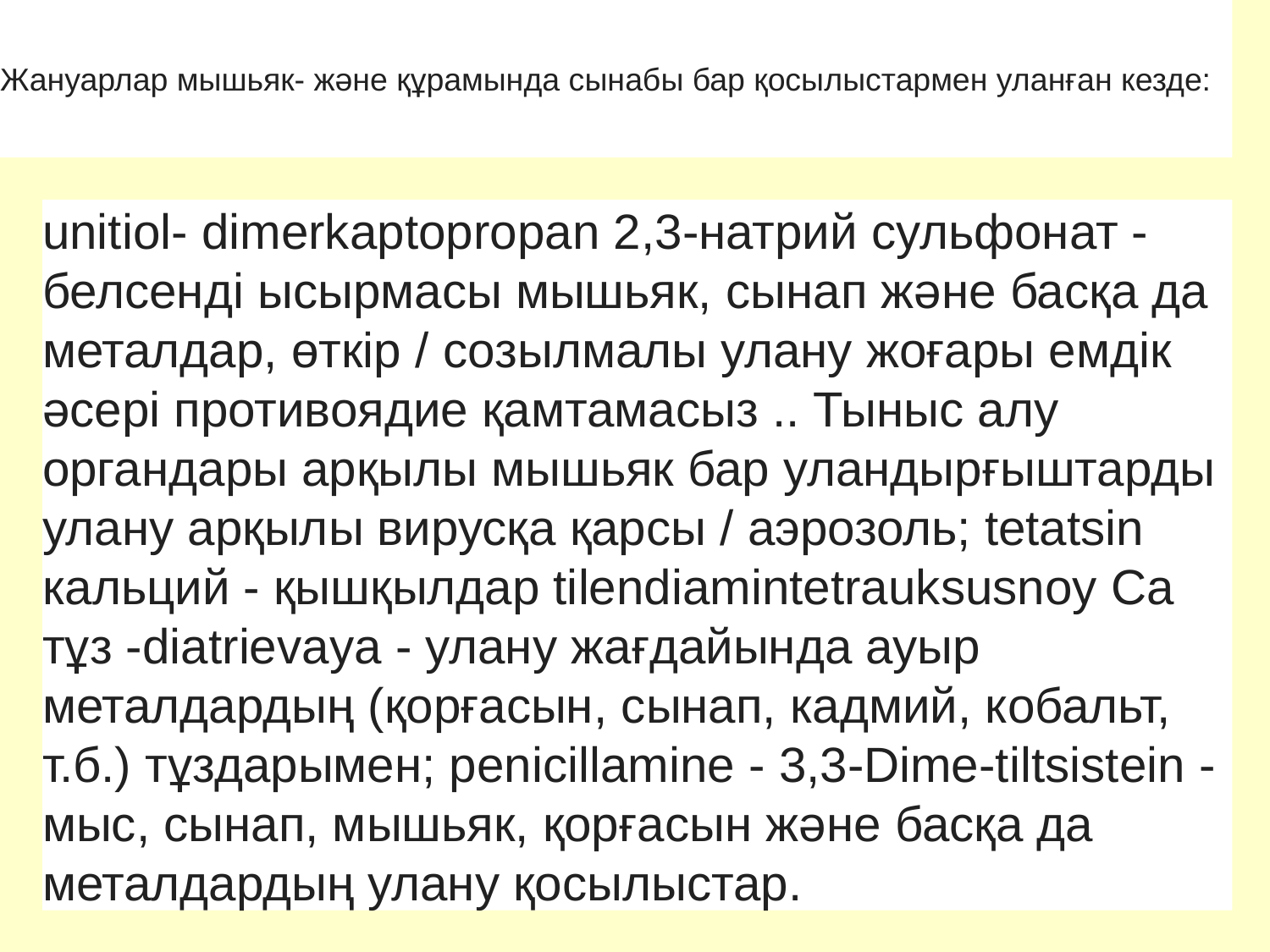

# Жануарлар мышьяк- және құрамында сынабы бар қосылыстармен уланған кезде:
unitiol- dimerkaptopropan 2,3-натрий сульфонат - белсенді ысырмасы мышьяк, сынап және басқа да металдар, өткір / созылмалы улану жоғары емдік әсері противоядие қамтамасыз .. Тыныс алу органдары арқылы мышьяк бар уландырғыштарды улану арқылы вирусқа қарсы / аэрозоль; tetatsin кальций - қышқылдар tilendiamintetrauksusnoy Ca тұз -diatrievaya - улану жағдайында ауыр металдардың (қорғасын, сынап, кадмий, кобальт, т.б.) тұздарымен; penicillamine - 3,3-Dime-tiltsistein - мыс, сынап, мышьяк, қорғасын және басқа да металдардың улану қосылыстар.